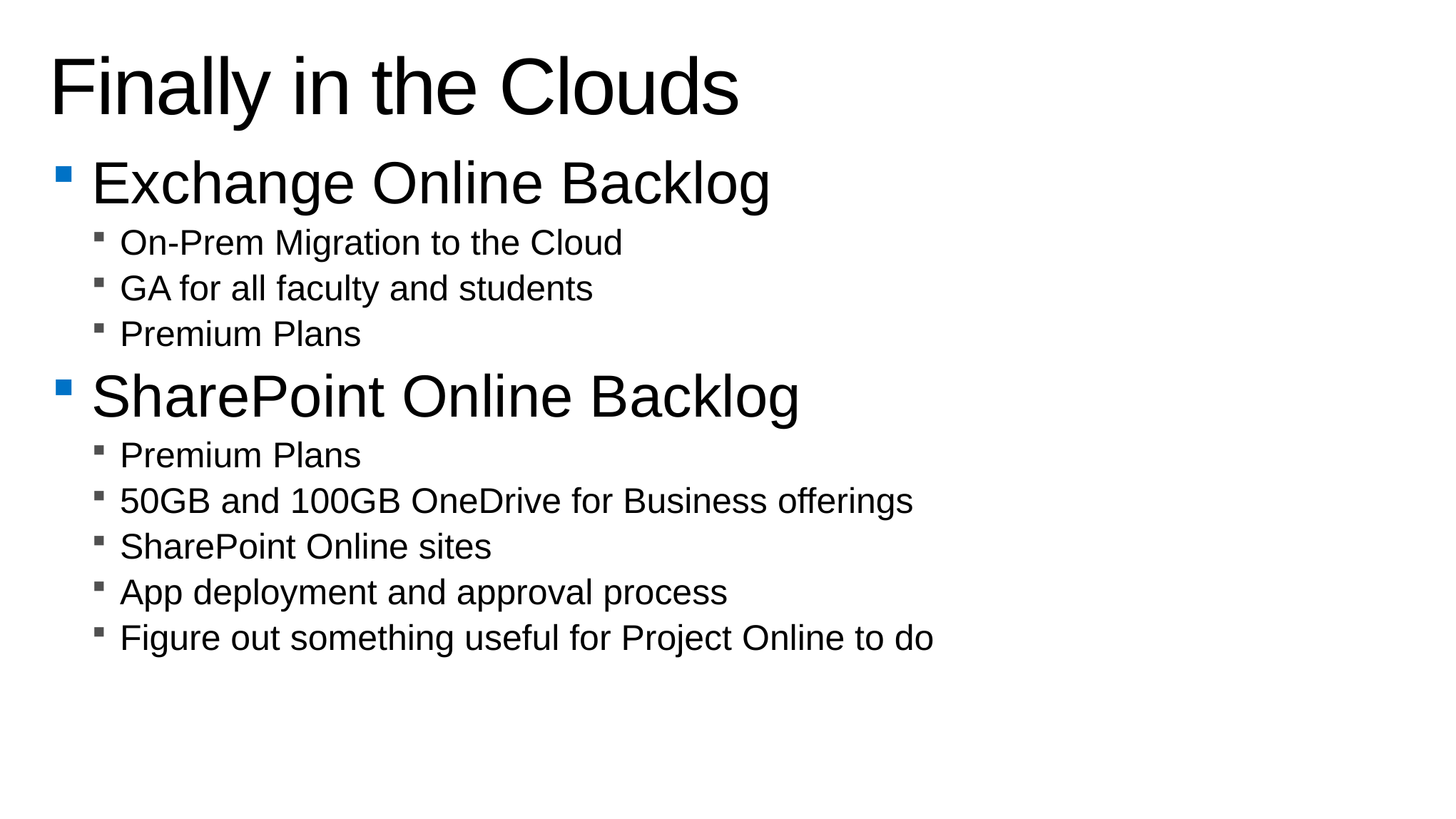

# Finally in the Clouds
Exchange Online Backlog
On-Prem Migration to the Cloud
GA for all faculty and students
Premium Plans
SharePoint Online Backlog
Premium Plans
50GB and 100GB OneDrive for Business offerings
SharePoint Online sites
App deployment and approval process
Figure out something useful for Project Online to do